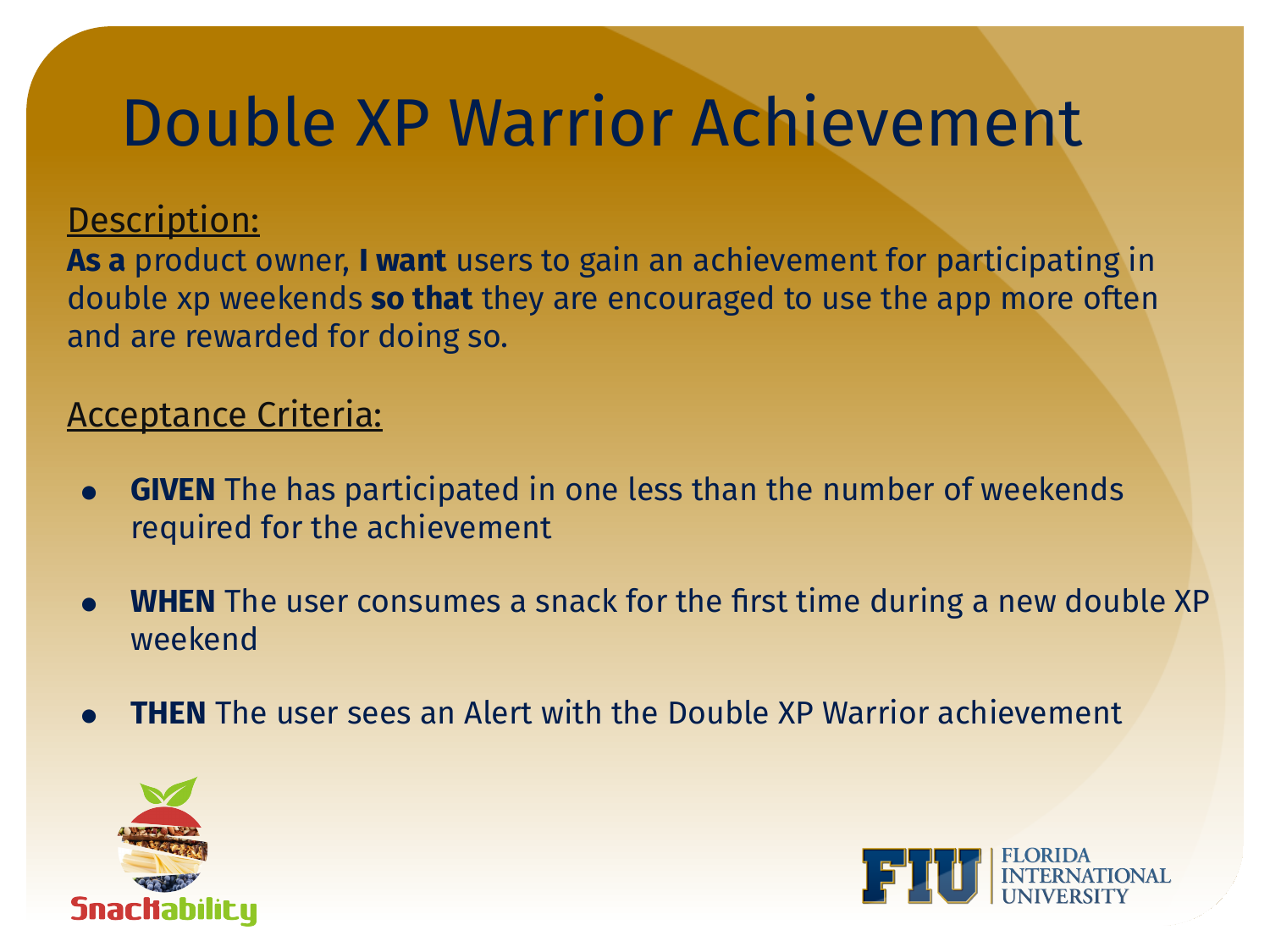

# Double XP Warrior Achievement
Description:
As a product owner, I want users to gain an achievement for participating in double xp weekends so that they are encouraged to use the app more often and are rewarded for doing so.

Acceptance Criteria:
GIVEN The has participated in one less than the number of weekends required for the achievement
WHEN The user consumes a snack for the first time during a new double XP weekend
THEN The user sees an Alert with the Double XP Warrior achievement